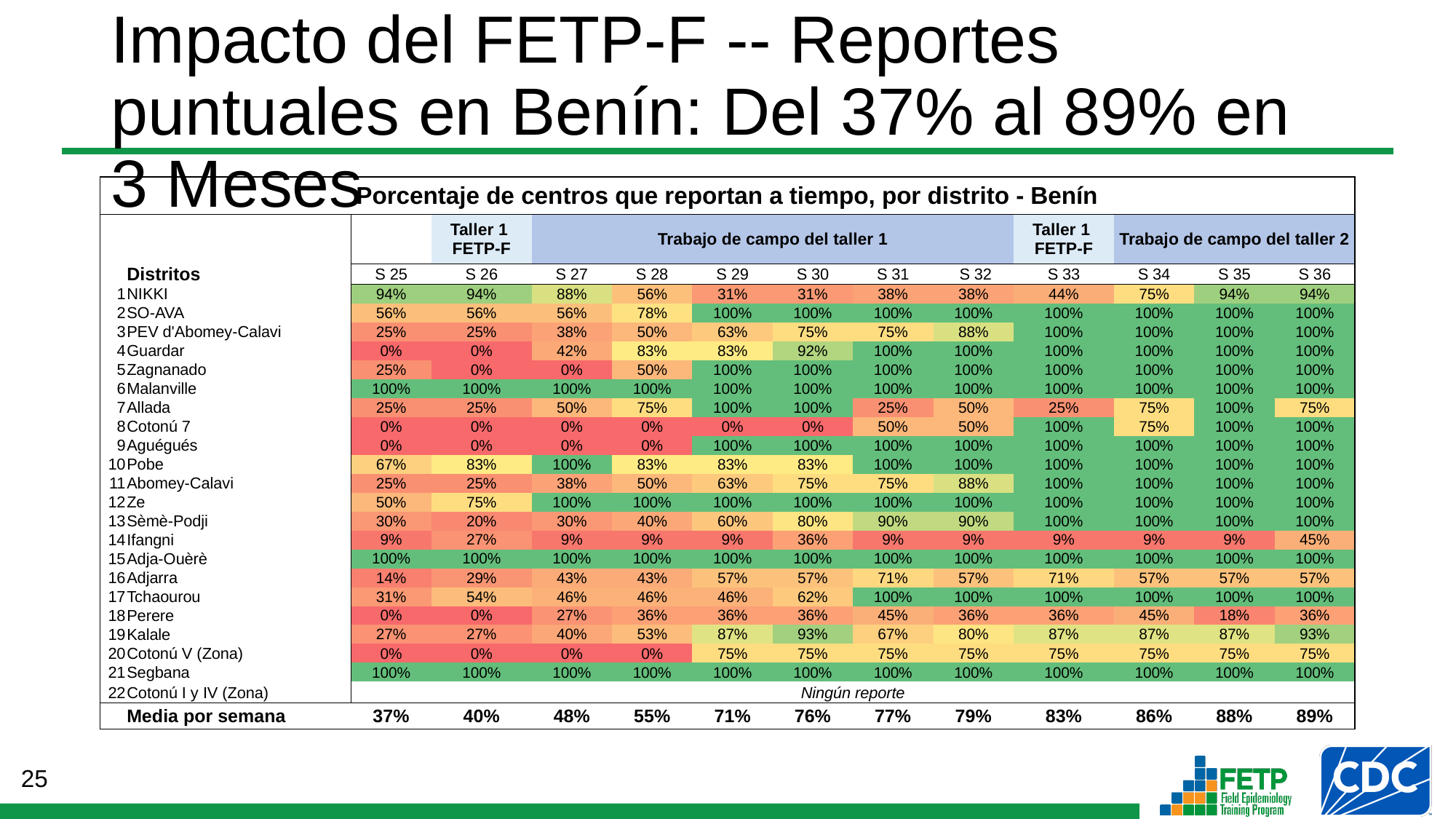

# Impacto del FETP-F -- Reportes puntuales en Benín: Del 37% al 89% en 3 Meses
| Porcentaje de centros que reportan a tiempo, por distrito - Benín |  |  |  |  |  |  |  |  |  |  |  |  |  |
| --- | --- | --- | --- | --- | --- | --- | --- | --- | --- | --- | --- | --- | --- |
|  |  |  | Taller 1 FETP-F | Trabajo de campo del taller 1 |  |  |  |  |  | Taller 1 FETP-F | Trabajo de campo del taller 2 |  |  |
|  | Distritos | S 25 | S 26 | S 27 | S 28 | S 29 | S 30 | S 31 | S 32 | S 33 | S 34 | S 35 | S 36 |
| 1 | NIKKI | 94% | 94% | 88% | 56% | 31% | 31% | 38% | 38% | 44% | 75% | 94% | 94% |
| 2 | SO-AVA | 56% | 56% | 56% | 78% | 100% | 100% | 100% | 100% | 100% | 100% | 100% | 100% |
| 3 | PEV d'Abomey-Calavi | 25% | 25% | 38% | 50% | 63% | 75% | 75% | 88% | 100% | 100% | 100% | 100% |
| 4 | Guardar | 0% | 0% | 42% | 83% | 83% | 92% | 100% | 100% | 100% | 100% | 100% | 100% |
| 5 | Zagnanado | 25% | 0% | 0% | 50% | 100% | 100% | 100% | 100% | 100% | 100% | 100% | 100% |
| 6 | Malanville | 100% | 100% | 100% | 100% | 100% | 100% | 100% | 100% | 100% | 100% | 100% | 100% |
| 7 | Allada | 25% | 25% | 50% | 75% | 100% | 100% | 25% | 50% | 25% | 75% | 100% | 75% |
| 8 | Cotonú 7 | 0% | 0% | 0% | 0% | 0% | 0% | 50% | 50% | 100% | 75% | 100% | 100% |
| 9 | Aguégués | 0% | 0% | 0% | 0% | 100% | 100% | 100% | 100% | 100% | 100% | 100% | 100% |
| 10 | Pobe | 67% | 83% | 100% | 83% | 83% | 83% | 100% | 100% | 100% | 100% | 100% | 100% |
| 11 | Abomey-Calavi | 25% | 25% | 38% | 50% | 63% | 75% | 75% | 88% | 100% | 100% | 100% | 100% |
| 12 | Ze | 50% | 75% | 100% | 100% | 100% | 100% | 100% | 100% | 100% | 100% | 100% | 100% |
| 13 | Sèmè-Podji | 30% | 20% | 30% | 40% | 60% | 80% | 90% | 90% | 100% | 100% | 100% | 100% |
| 14 | Ifangni | 9% | 27% | 9% | 9% | 9% | 36% | 9% | 9% | 9% | 9% | 9% | 45% |
| 15 | Adja-Ouèrè | 100% | 100% | 100% | 100% | 100% | 100% | 100% | 100% | 100% | 100% | 100% | 100% |
| 16 | Adjarra | 14% | 29% | 43% | 43% | 57% | 57% | 71% | 57% | 71% | 57% | 57% | 57% |
| 17 | Tchaourou | 31% | 54% | 46% | 46% | 46% | 62% | 100% | 100% | 100% | 100% | 100% | 100% |
| 18 | Perere | 0% | 0% | 27% | 36% | 36% | 36% | 45% | 36% | 36% | 45% | 18% | 36% |
| 19 | Kalale | 27% | 27% | 40% | 53% | 87% | 93% | 67% | 80% | 87% | 87% | 87% | 93% |
| 20 | Cotonú V (Zona) | 0% | 0% | 0% | 0% | 75% | 75% | 75% | 75% | 75% | 75% | 75% | 75% |
| 21 | Segbana | 100% | 100% | 100% | 100% | 100% | 100% | 100% | 100% | 100% | 100% | 100% | 100% |
| 22 | Cotonú I y IV (Zona) | Ningún reporte |  |  |  |  |  |  |  |  |  |  |  |
|  | Media por semana | 37% | 40% | 48% | 55% | 71% | 76% | 77% | 79% | 83% | 86% | 88% | 89% |